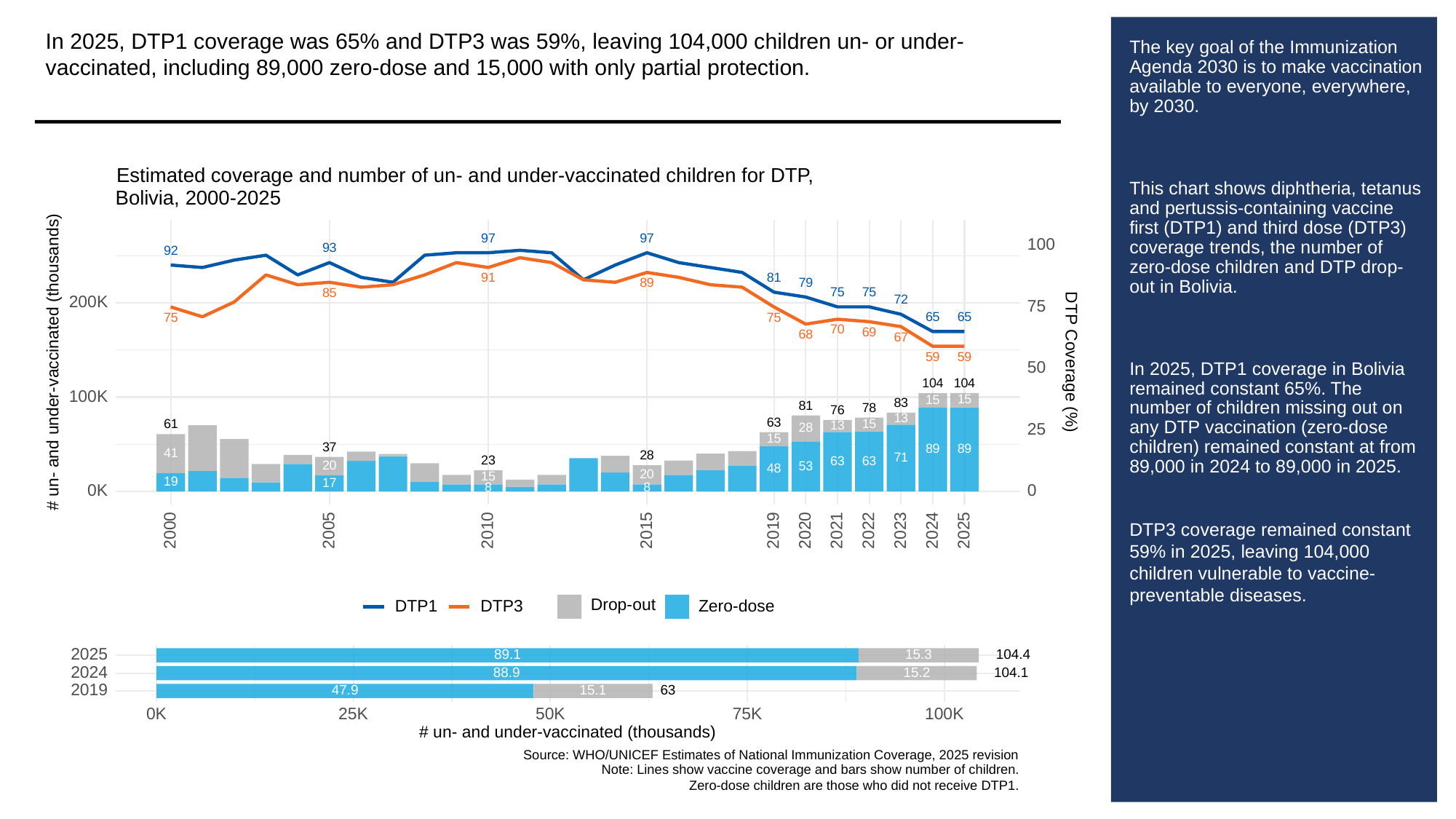

In 2025, DTP1 coverage was 65% and DTP3 was 59%, leaving 104,000 children un- or under-vaccinated, including 89,000 zero-dose and 15,000 with only partial protection.
# The key goal of the Immunization Agenda 2030 is to make vaccination available to everyone, everywhere, by 2030.

This chart shows diphtheria, tetanus and pertussis-containing vaccine first (DTP1) and third dose (DTP3) coverage trends, the number of zero-dose children and DTP drop-out in Bolivia.

In 2025, DTP1 coverage in Bolivia remained constant 65%. The number of children missing out on any DTP vaccination (zero-dose children) remained constant at from 89,000 in 2024 to 89,000 in 2025.

DTP3 coverage remained constant 59% in 2025, leaving 104,000 children vulnerable to vaccine-preventable diseases.

Estimated coverage and number of un- and under-vaccinated children for DTP,
Bolivia, 2000-2025

97
97
100
93
92

81
91
79
89
75
75
85
72
200K
75

65
65
75
75
70
69
68
67

59
59
# un- and under-vaccinated (thousands)
DTP Coverage (%)
50
104
104
100K

15
15

83
81
78
76

13

63
15

61
13
28
25

15

37

89
89

41

28

71

23

63
63

20
53

48

20

15

19

17

8
8

0K
0

2023
2000
2005
2010
2015
2019
2020
2021
2022
2024
2025

Drop-out
DTP3
Zero-dose
DTP1

2025
15.3
89.1
104.4

2024
88.9
15.2
104.1

2019
63
47.9
15.1

0K
25K
50K
100K
75K
# un- and under-vaccinated (thousands)
Source: WHO/UNICEF Estimates of National Immunization Coverage, 2025 revision
Note: Lines show vaccine coverage and bars show number of children.
Zero-dose children are those who did not receive DTP1.